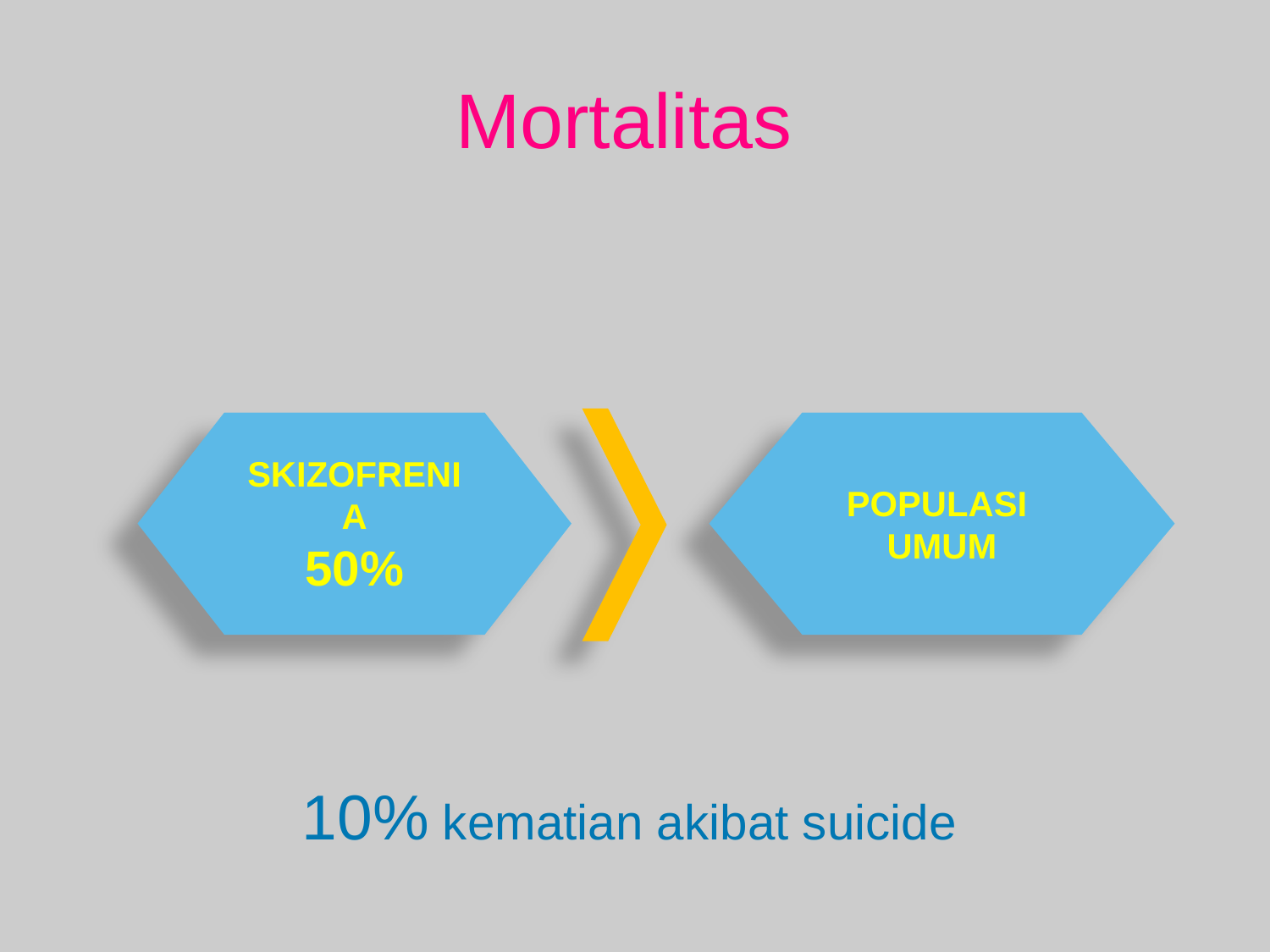

# Mortalitas

SKIZOFRENIA
50%
POPULASI
UMUM
10% kematian akibat suicide